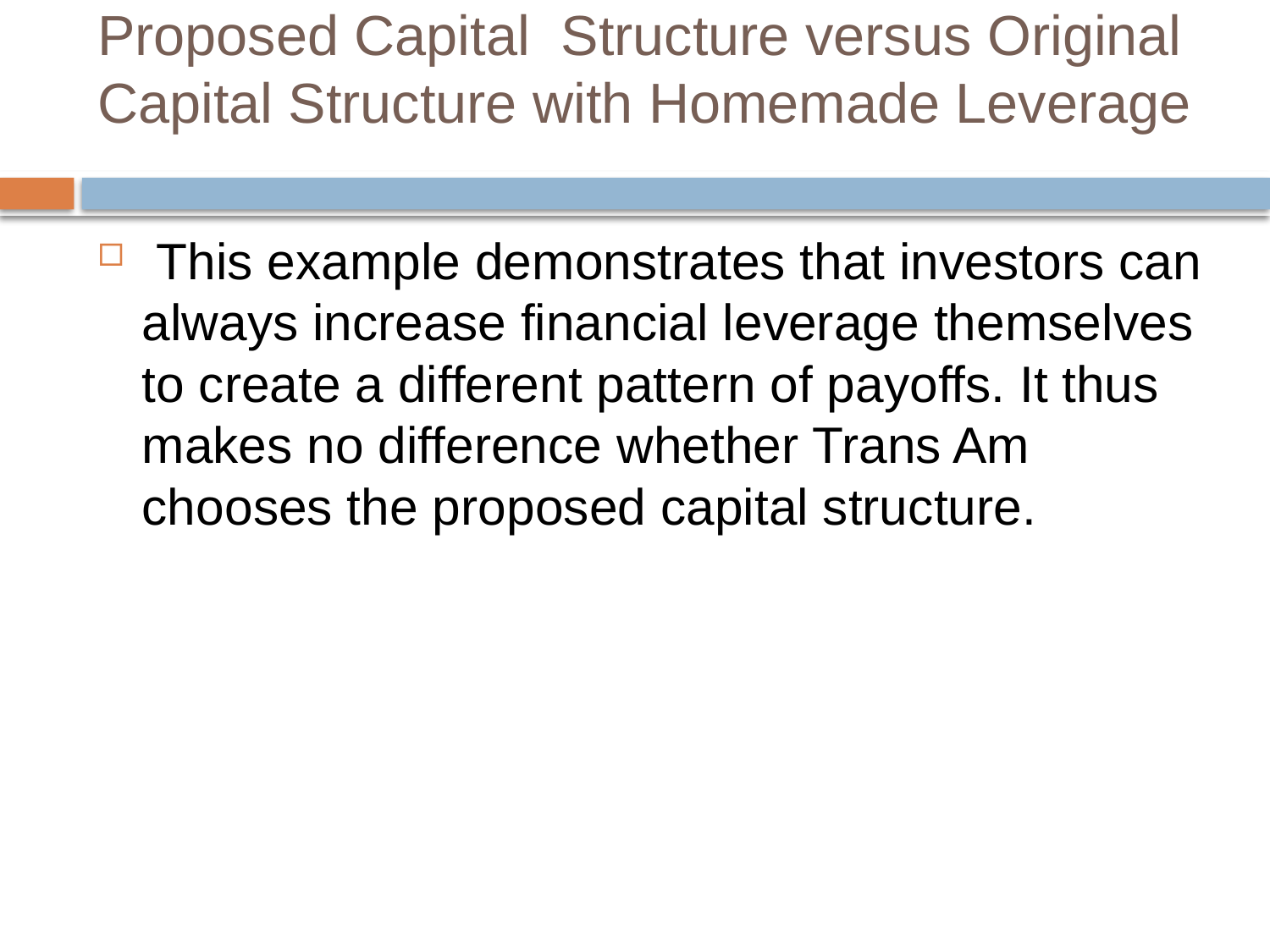

# Proposed Capital  Structure versus Original Capital Structure with Homemade Leverage
 This example demonstrates that investors can always increase financial leverage themselves to create a different pattern of payoffs. It thus makes no difference whether Trans Am chooses the proposed capital structure.